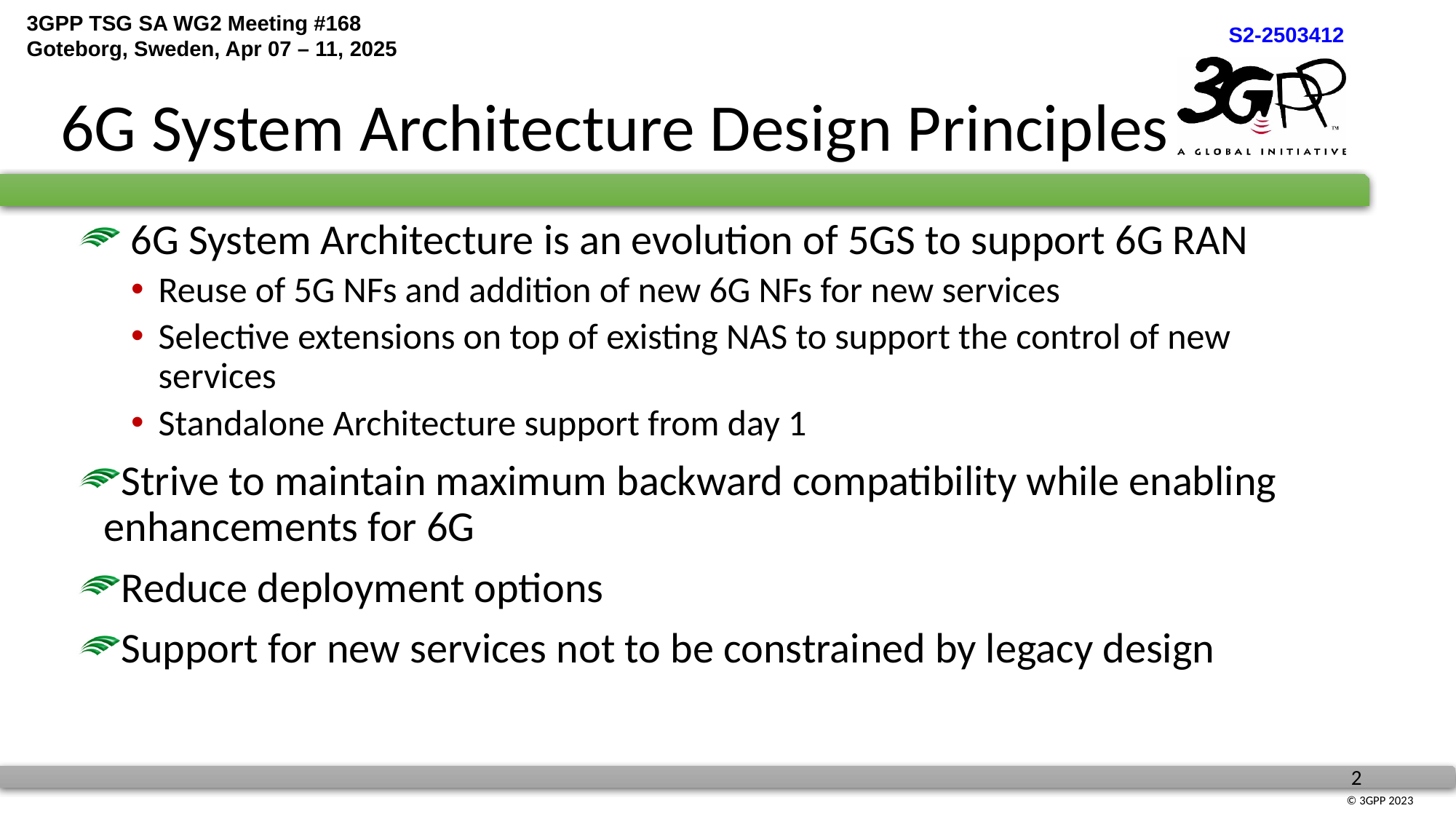

# 6G System Architecture Design Principles
 6G System Architecture is an evolution of 5GS to support 6G RAN
Reuse of 5G NFs and addition of new 6G NFs for new services
Selective extensions on top of existing NAS to support the control of new services
Standalone Architecture support from day 1
Strive to maintain maximum backward compatibility while enabling enhancements for 6G
Reduce deployment options
Support for new services not to be constrained by legacy design